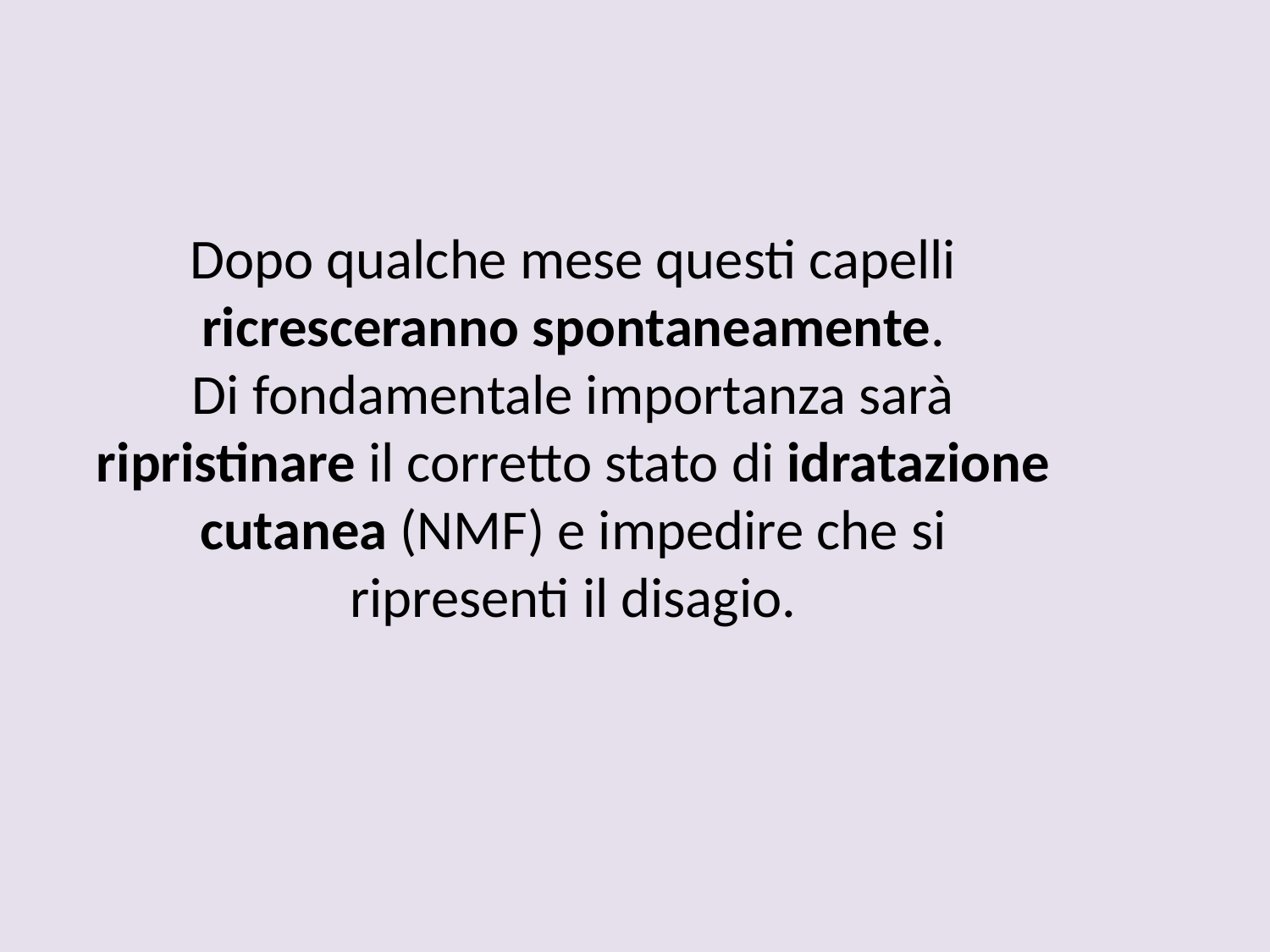

Dopo qualche mese questi capelli ricresceranno spontaneamente.
Di fondamentale importanza sarà ripristinare il corretto stato di idratazione cutanea (NMF) e impedire che si ripresenti il disagio.